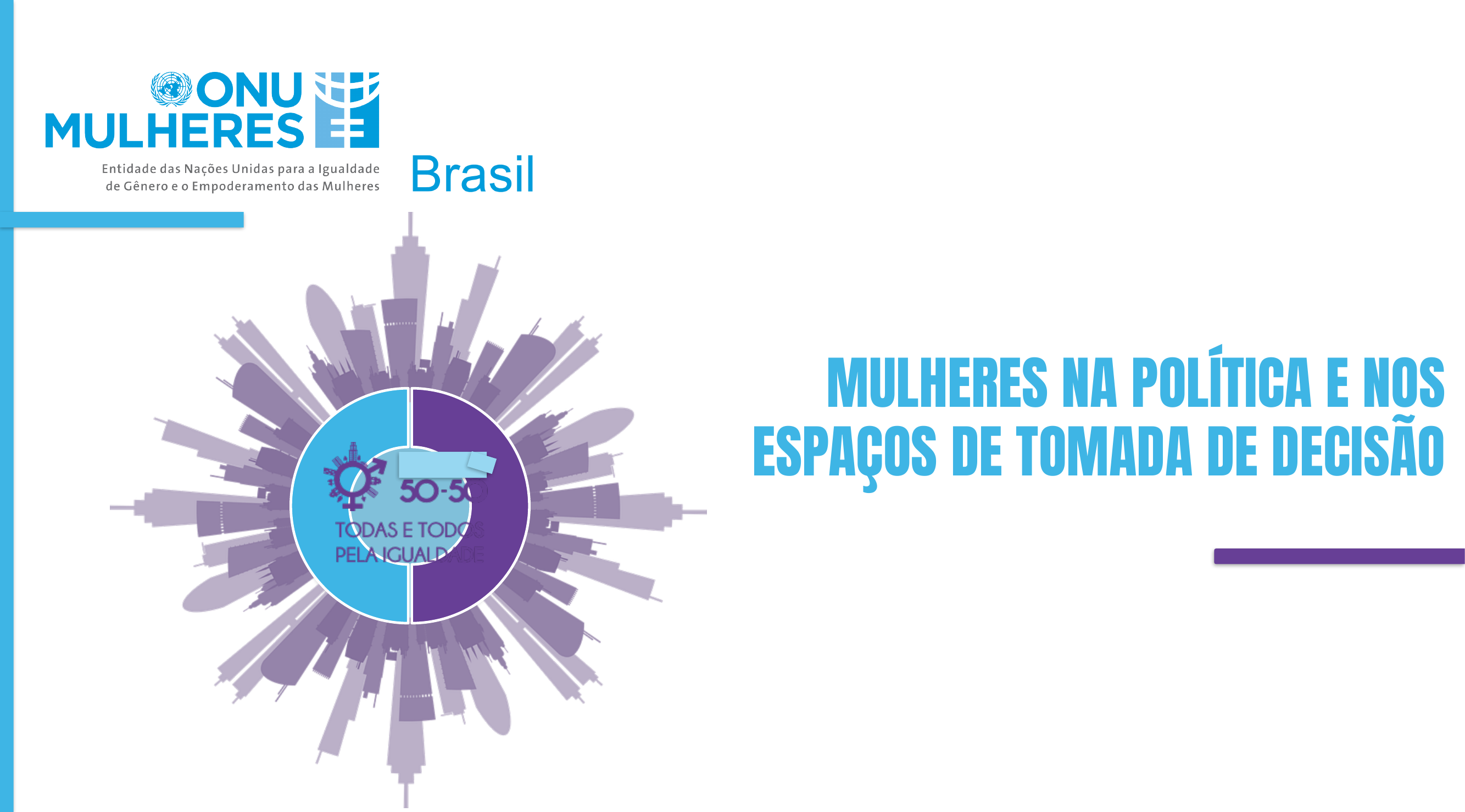

# MULHERES NA POLÍTICA E NOS ESPAÇOS DE TOMADA DE DECISÃO